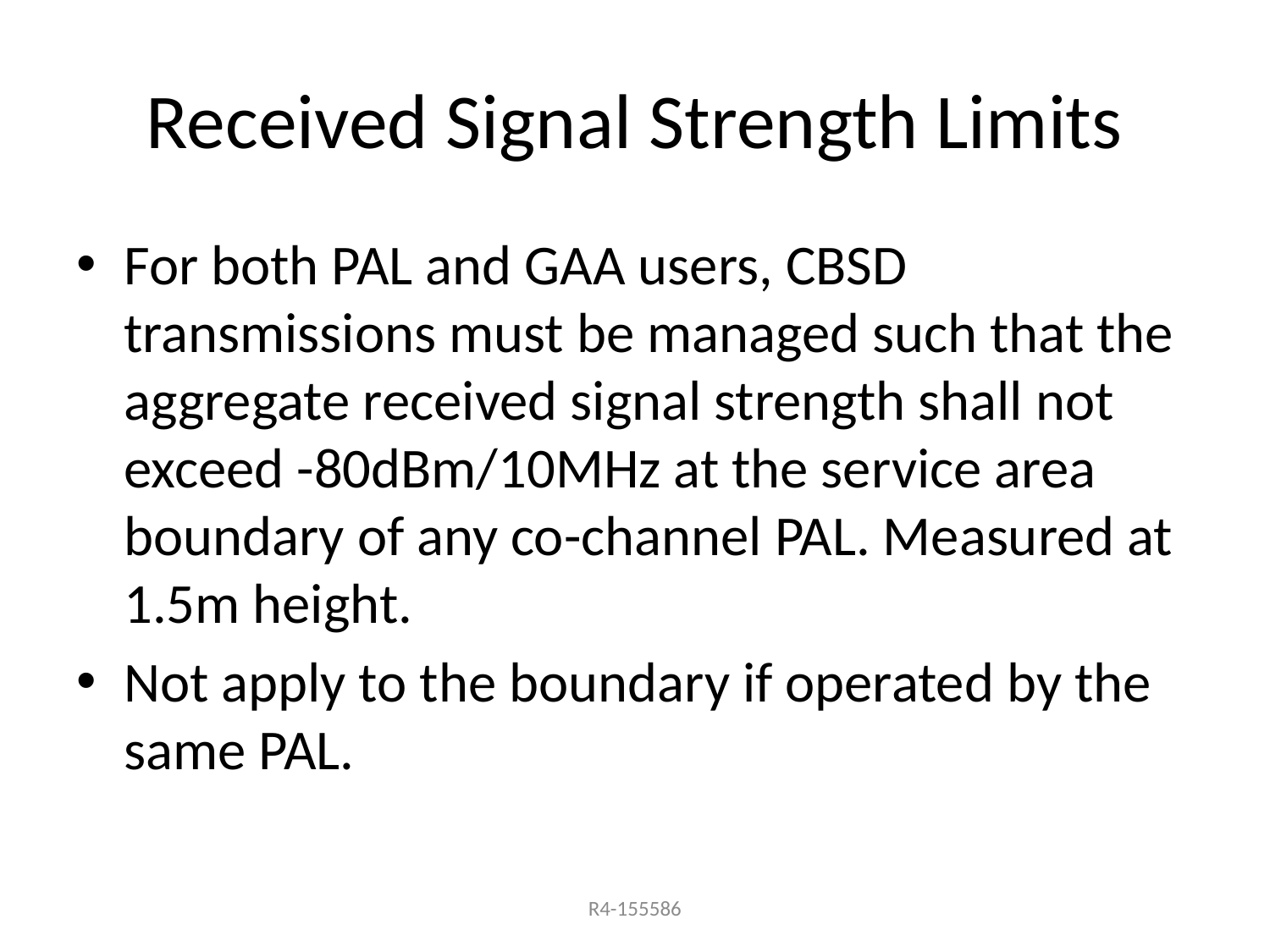

# Received Signal Strength Limits
For both PAL and GAA users, CBSD transmissions must be managed such that the aggregate received signal strength shall not exceed -80dBm/10MHz at the service area boundary of any co-channel PAL. Measured at 1.5m height.
Not apply to the boundary if operated by the same PAL.
R4-155586